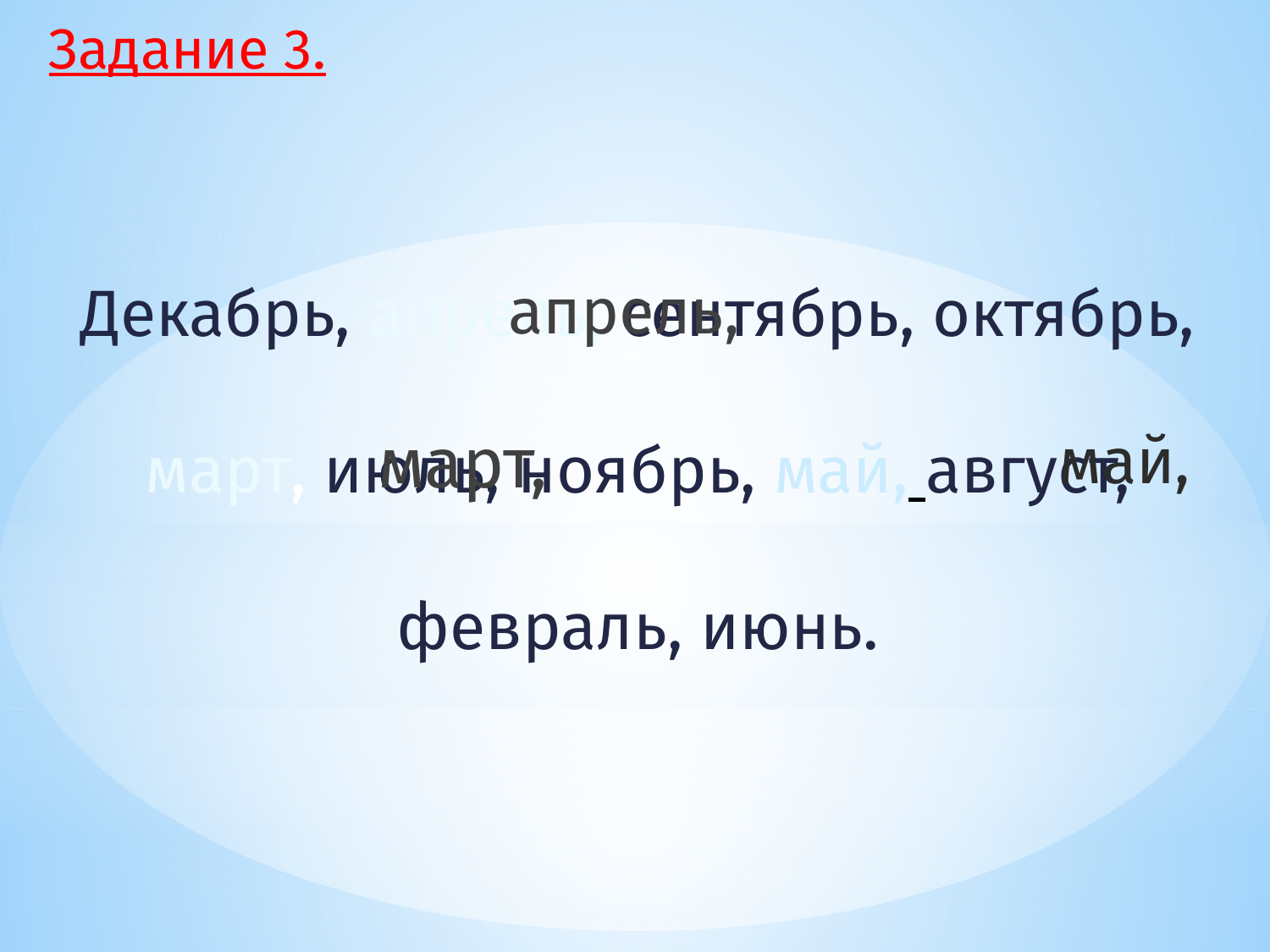

Задание 3.

Декабрь, апрель, сентябрь, октябрь, март, июль, ноябрь, май, август, февраль, июнь.

апрель,
март,
май,